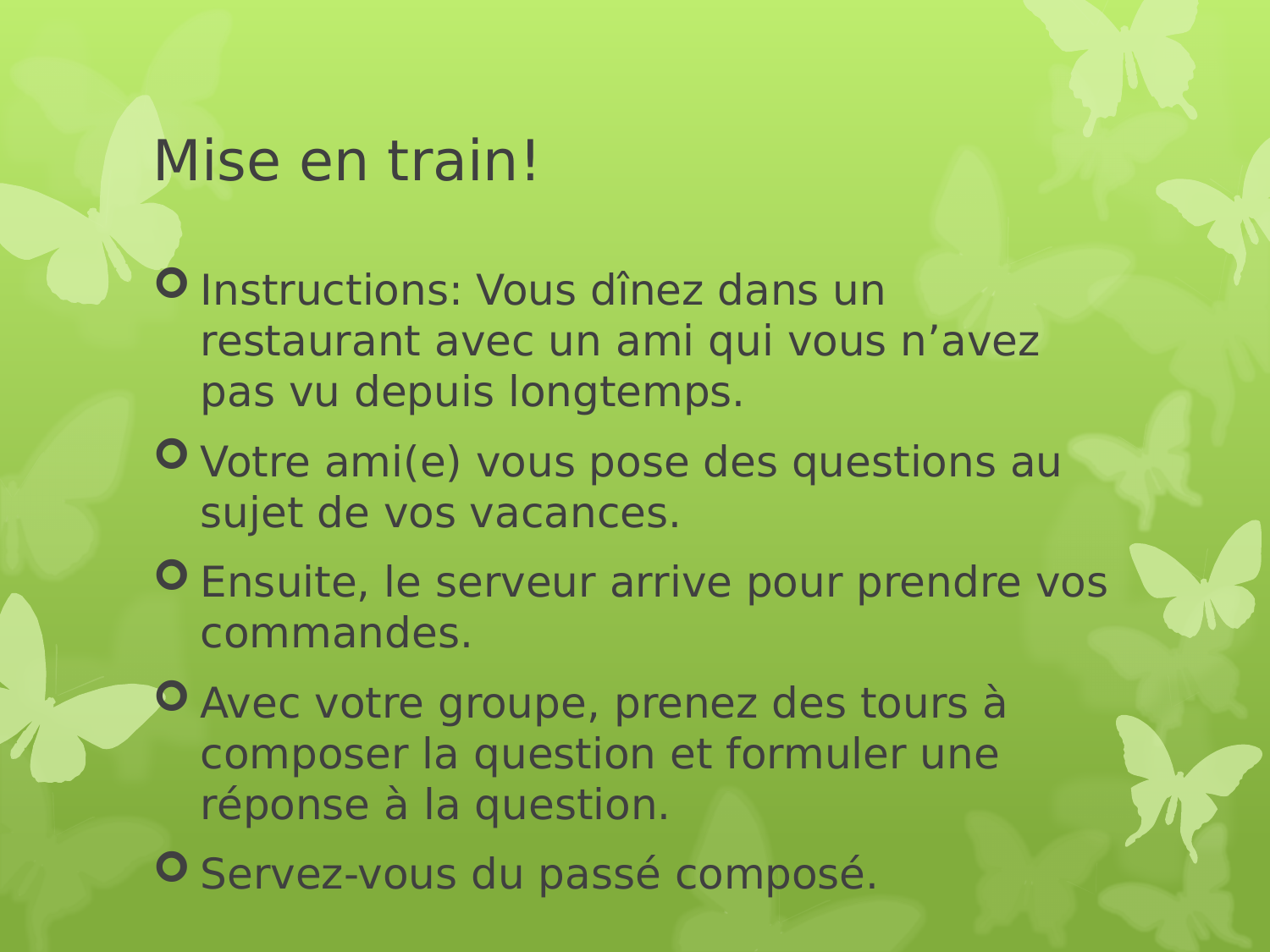

# Mise en train!
Instructions: Vous dînez dans un restaurant avec un ami qui vous n’avez pas vu depuis longtemps.
Votre ami(e) vous pose des questions au sujet de vos vacances.
Ensuite, le serveur arrive pour prendre vos commandes.
Avec votre groupe, prenez des tours à composer la question et formuler une réponse à la question.
Servez-vous du passé composé.